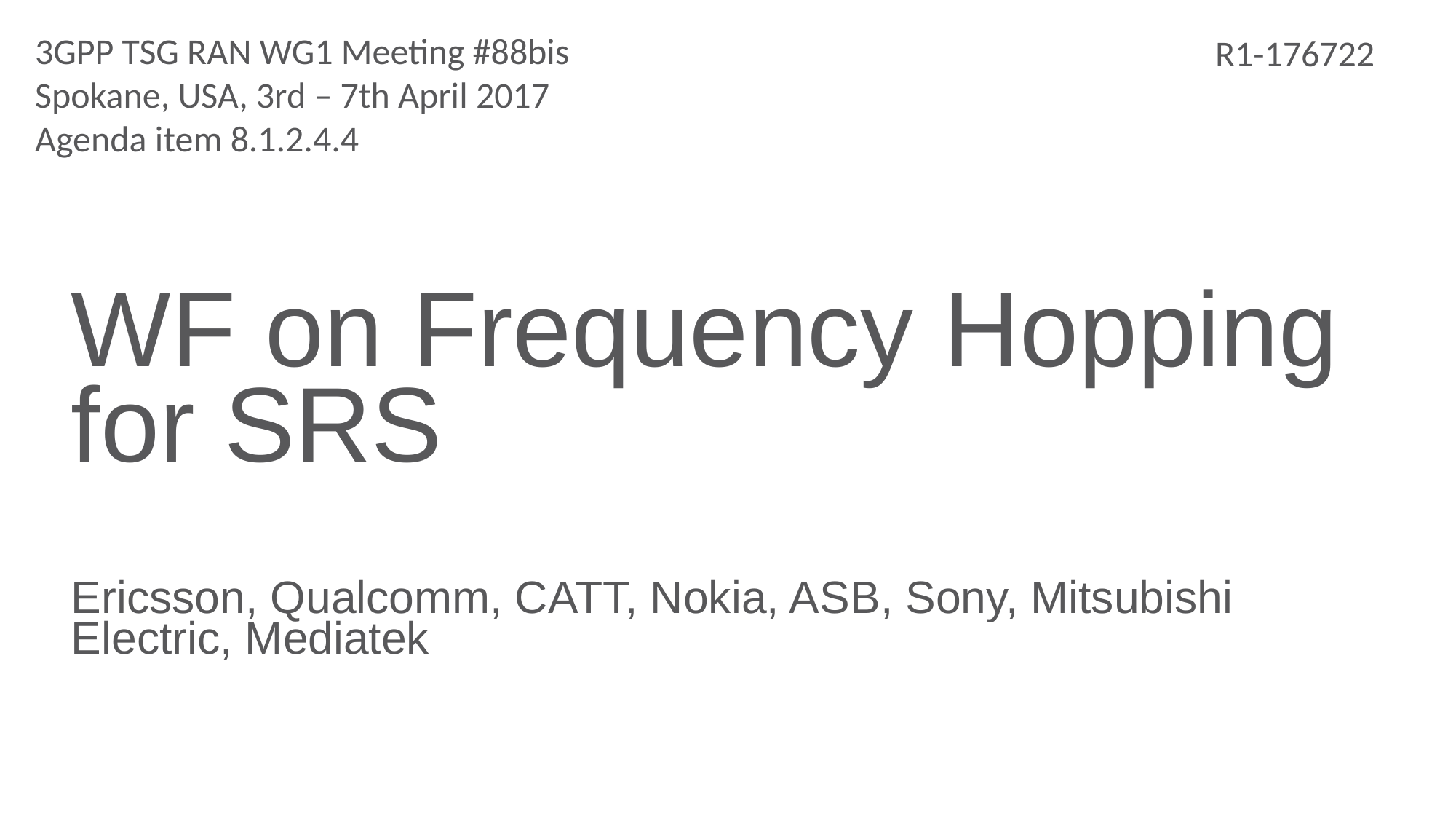

3GPP TSG RAN WG1 Meeting #88bis
Spokane, USA, 3rd – 7th April 2017
Agenda item 8.1.2.4.4
R1-176722
# WF on Frequency Hopping for SRS
Ericsson, Qualcomm, CATT, Nokia, ASB, Sony, Mitsubishi Electric, Mediatek